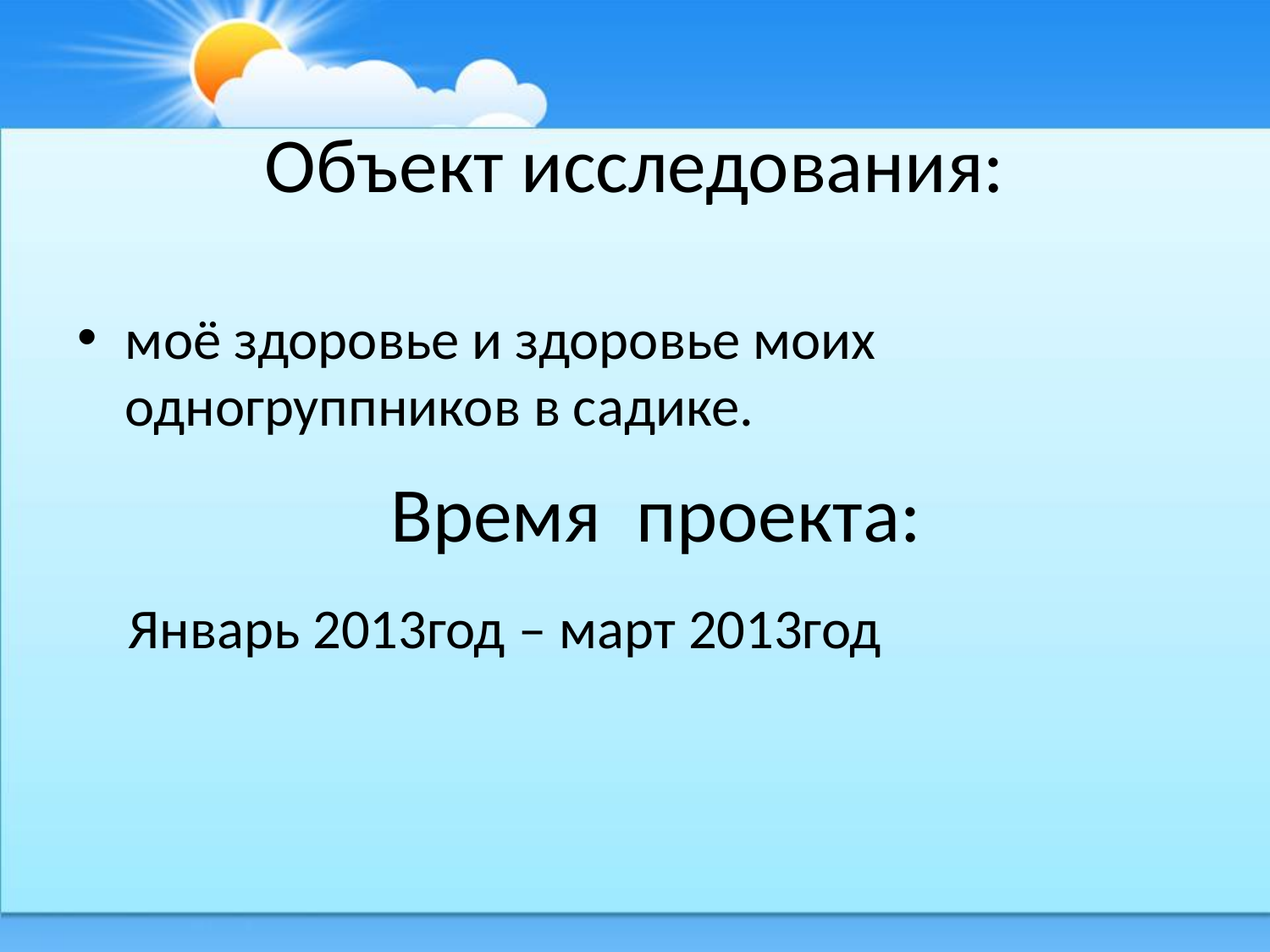

# Объект исследования:
моё здоровье и здоровье моих  одногруппников в садике.

Время  проекта:
    Январь 2013год – март 2013год